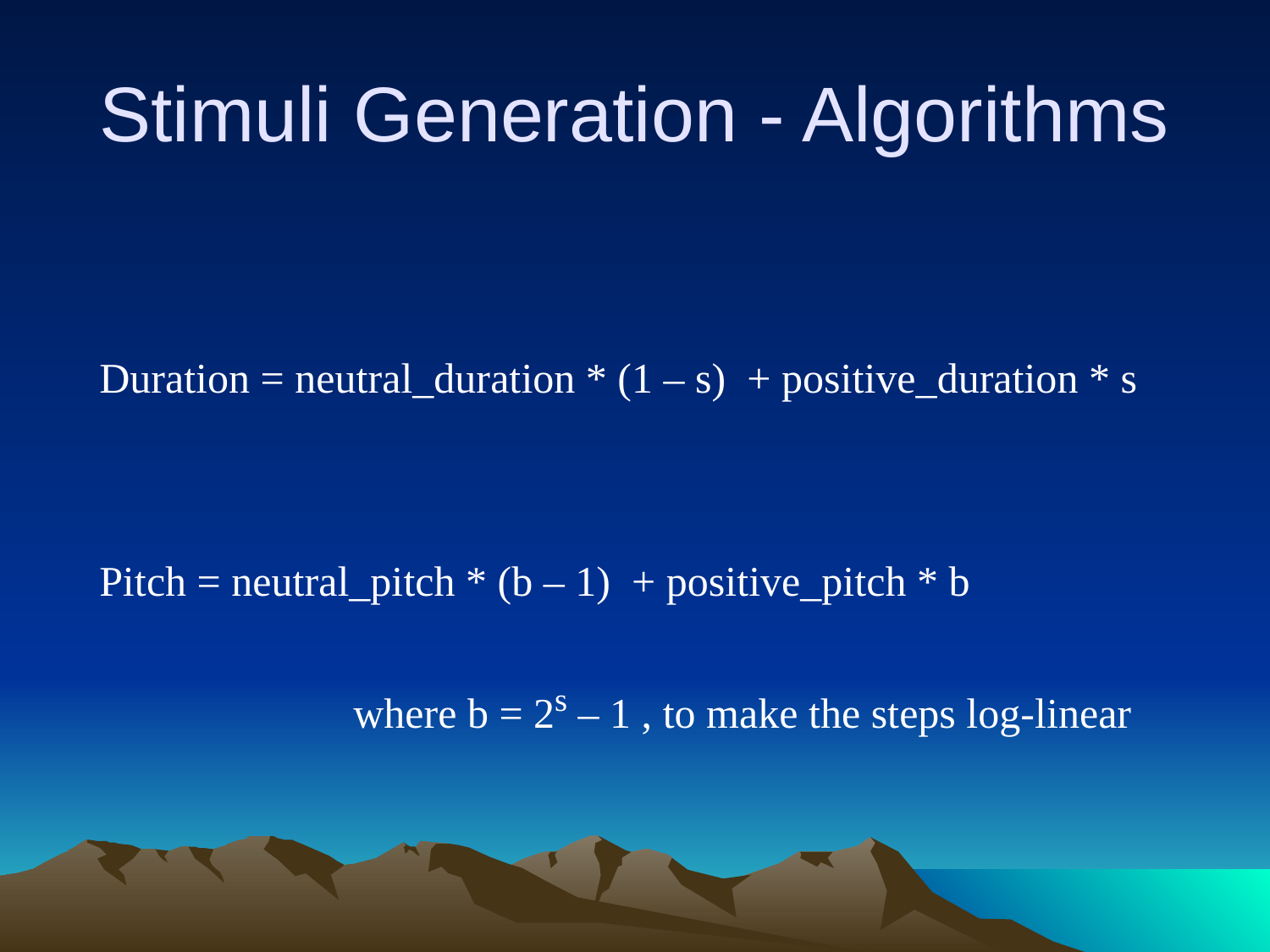

# Stimuli Generation - Algorithms
Duration = neutral_duration * (1 – s)  + positive_duration * s

Pitch = neutral_pitch * (b – 1)  + positive_pitch * b
		where b = 2s – 1 , to make the steps log-linear